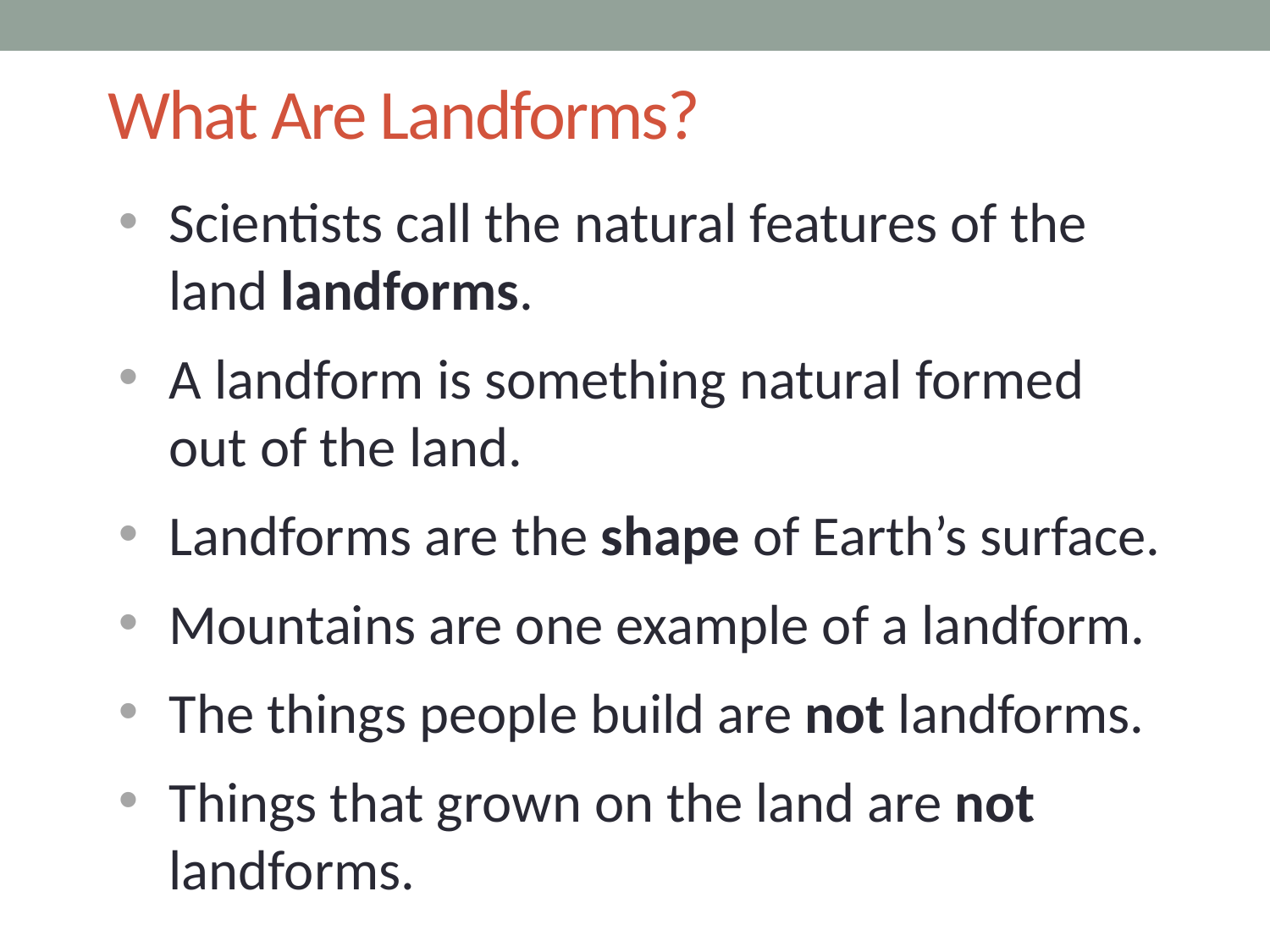

# What Are Landforms?
Scientists call the natural features of the land landforms.
A landform is something natural formed out of the land.
Landforms are the shape of Earth’s surface.
Mountains are one example of a landform.
The things people build are not landforms.
Things that grown on the land are not landforms.